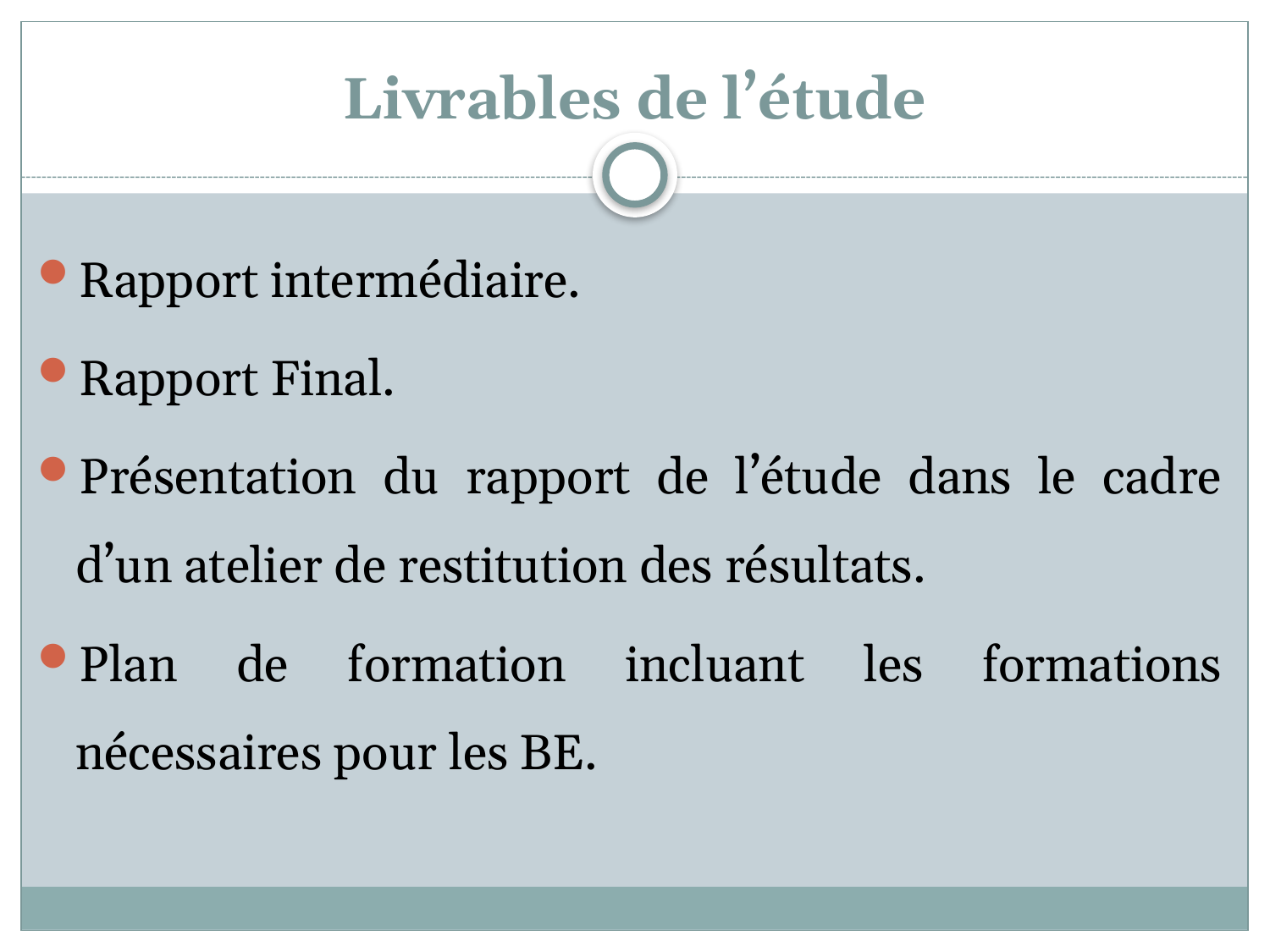

# Livrables de l’étude
Rapport intermédiaire.
Rapport Final.
Présentation du rapport de l’étude dans le cadre d’un atelier de restitution des résultats.
Plan de formation incluant les formations nécessaires pour les BE.